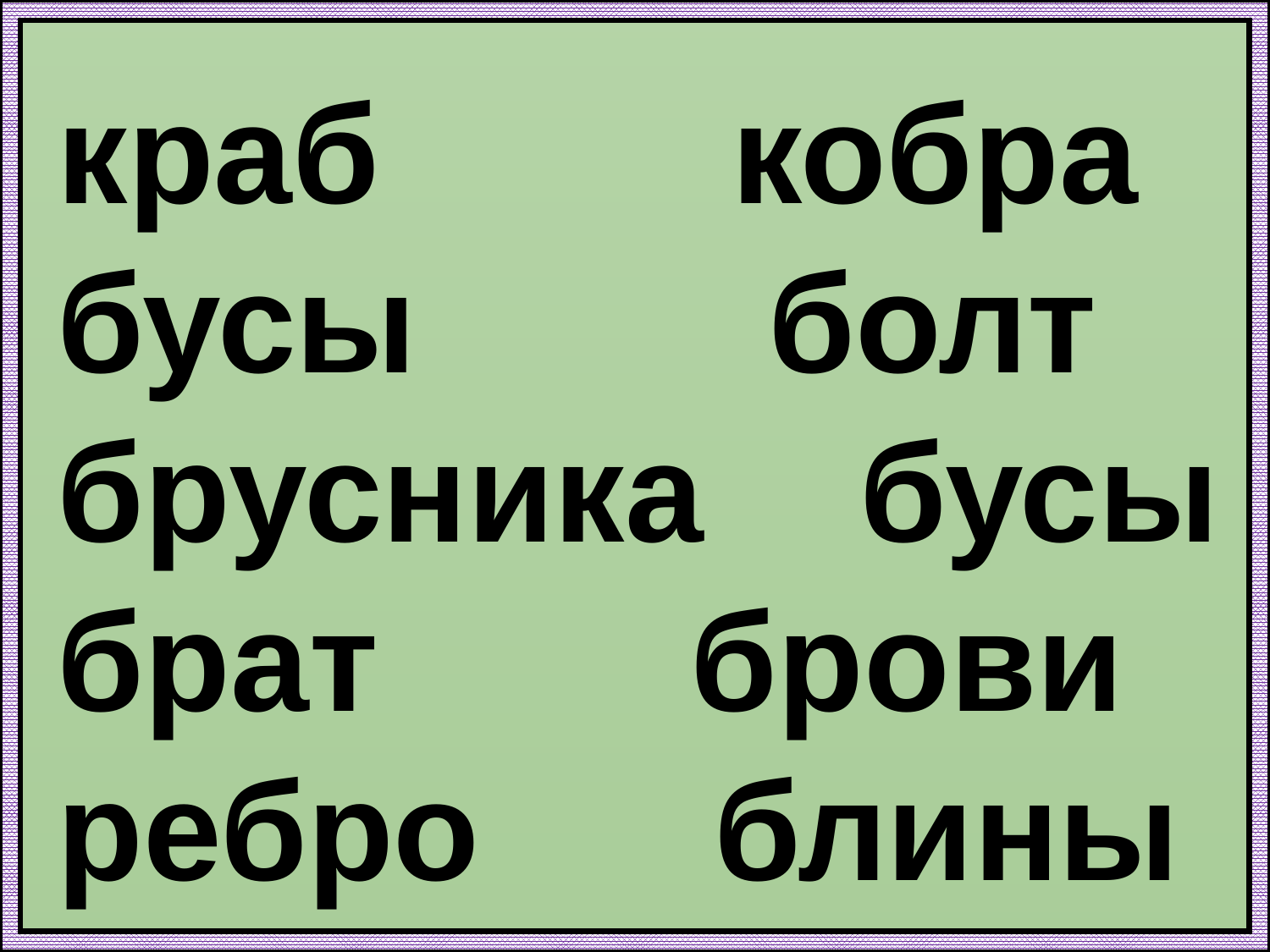

краб         кобра
бусы         болт
брусника    бусы
брат        брови
ребро      блины